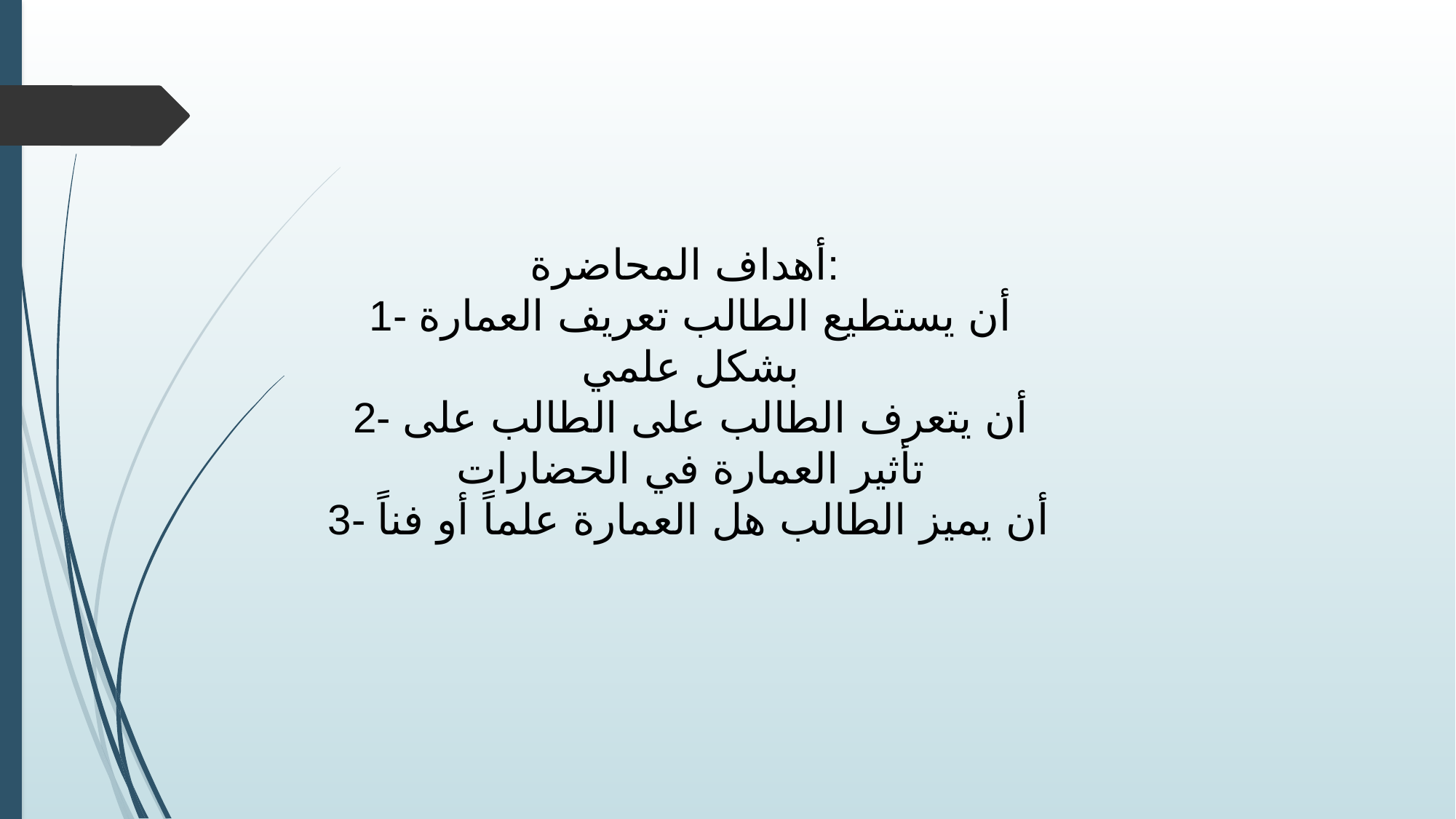

أهداف المحاضرة:
1- أن يستطيع الطالب تعريف العمارة بشكل علمي
2- أن يتعرف الطالب على الطالب على تأثير العمارة في الحضارات
3- أن يميز الطالب هل العمارة علماً أو فناً